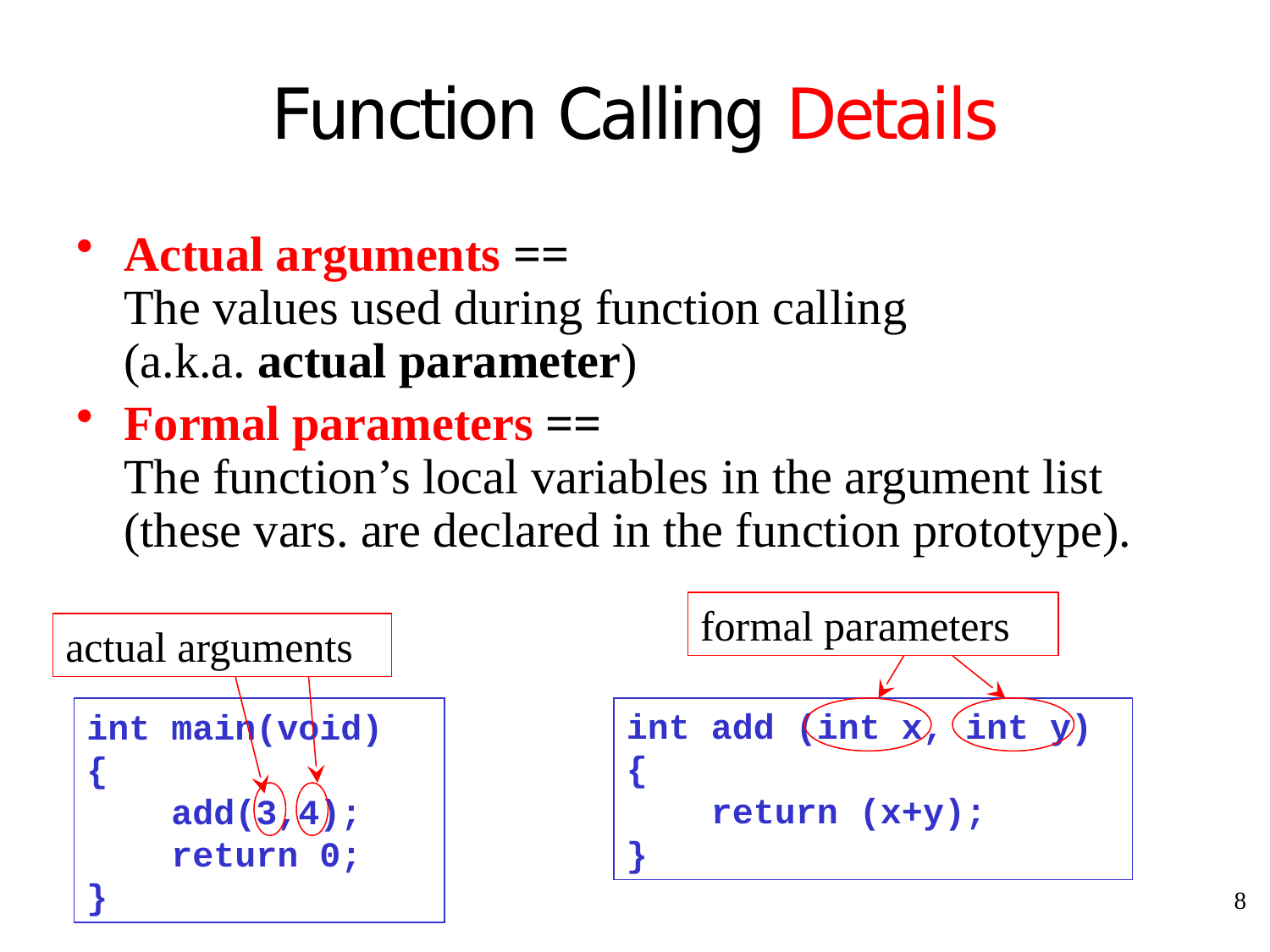

# Function Calling Details
Actual arguments ==
The values used during function calling
(a.k.a. actual parameter)
Formal parameters ==
The function’s local variables in the argument list
(these vars. are declared in the function prototype).

formal parameters
actual arguments

int main(void)
{
    add(3,4);
    return 0;
}
int add (int x, int y)
{
    return (x+y);
}

8